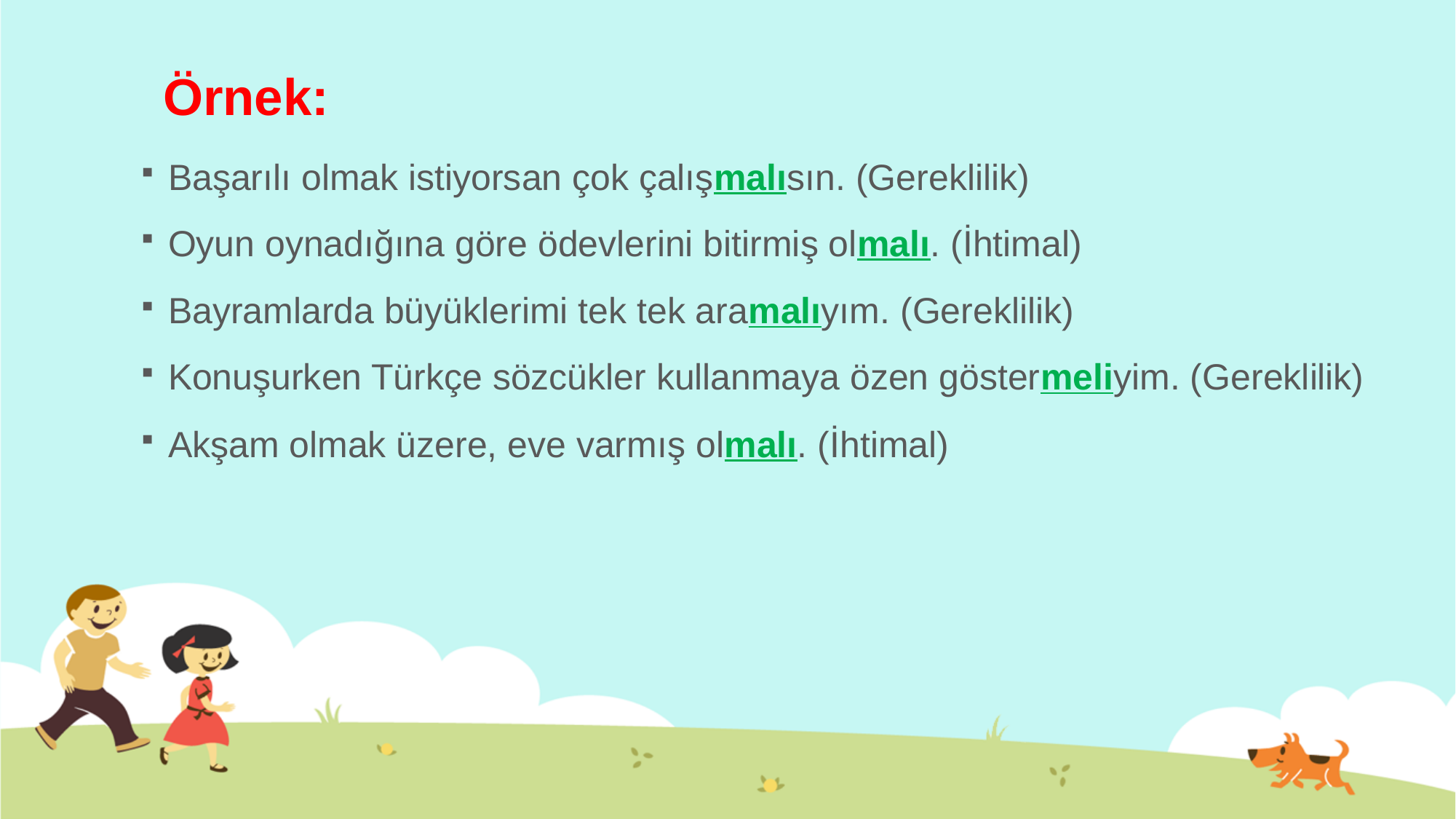

# Örnek:
Başarılı olmak istiyorsan çok çalışmalısın. (Gereklilik)
Oyun oynadığına göre ödevlerini bitirmiş olmalı. (İhtimal)
Bayramlarda büyüklerimi tek tek aramalıyım. (Gereklilik)
Konuşurken Türkçe sözcükler kullanmaya özen göstermeliyim. (Gereklilik)
Akşam olmak üzere, eve varmış olmalı. (İhtimal)